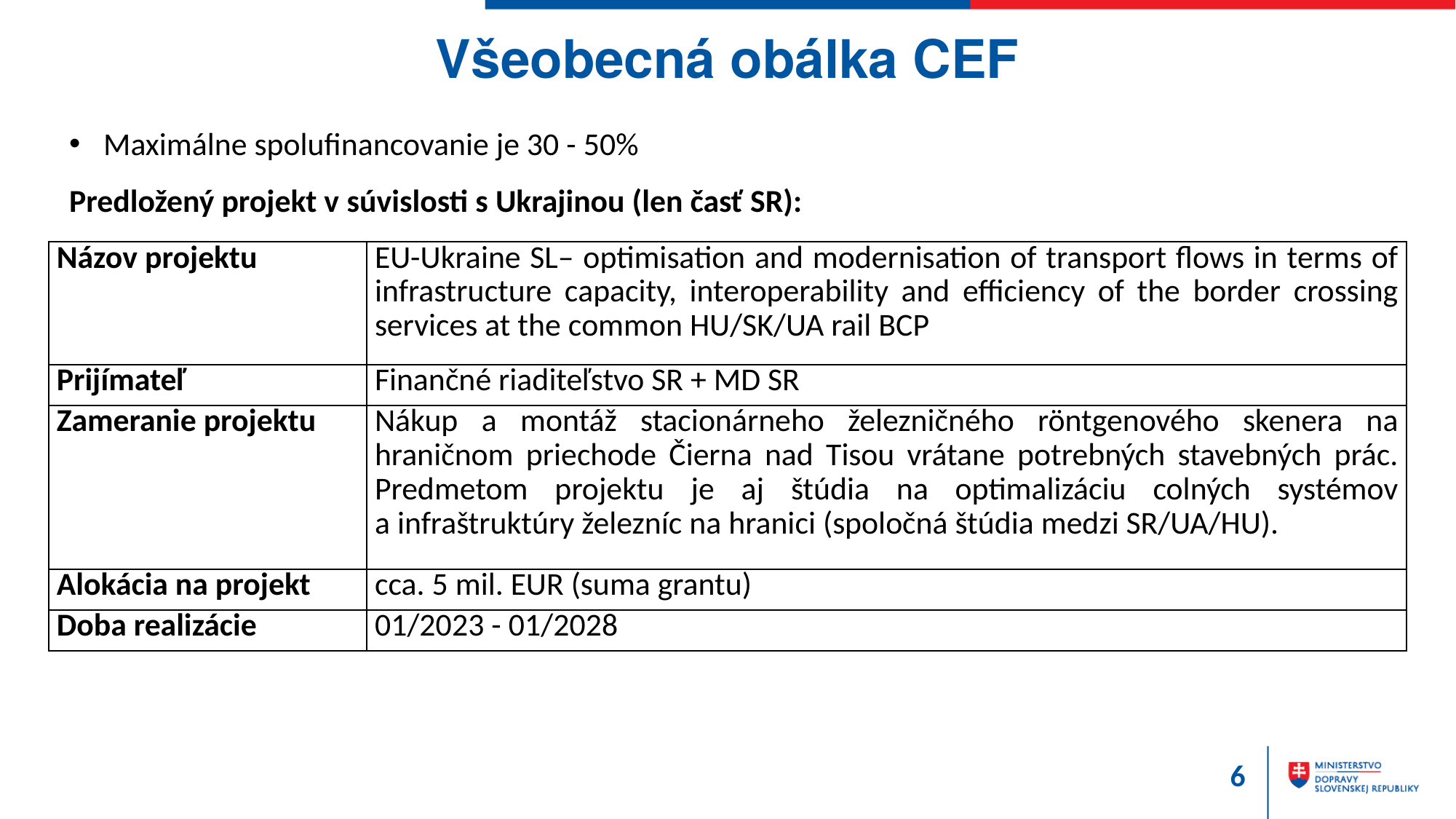

# Všeobecná obálka CEF
Maximálne spolufinancovanie je 30 - 50%
Predložený projekt v súvislosti s Ukrajinou (len časť SR):
| Názov projektu | EU-Ukraine SL– optimisation and modernisation of transport flows in terms of infrastructure capacity, interoperability and efficiency of the border crossing services at the common HU/SK/UA rail BCP |
| --- | --- |
| Prijímateľ | Finančné riaditeľstvo SR + MD SR |
| Zameranie projektu | Nákup a montáž stacionárneho železničného röntgenového skenera na hraničnom priechode Čierna nad Tisou vrátane potrebných stavebných prác. Predmetom projektu je aj štúdia na optimalizáciu colných systémov a infraštruktúry železníc na hranici (spoločná štúdia medzi SR/UA/HU). |
| Alokácia na projekt | cca. 5 mil. EUR (suma grantu) |
| Doba realizácie | 01/2023 - 01/2028 |
6